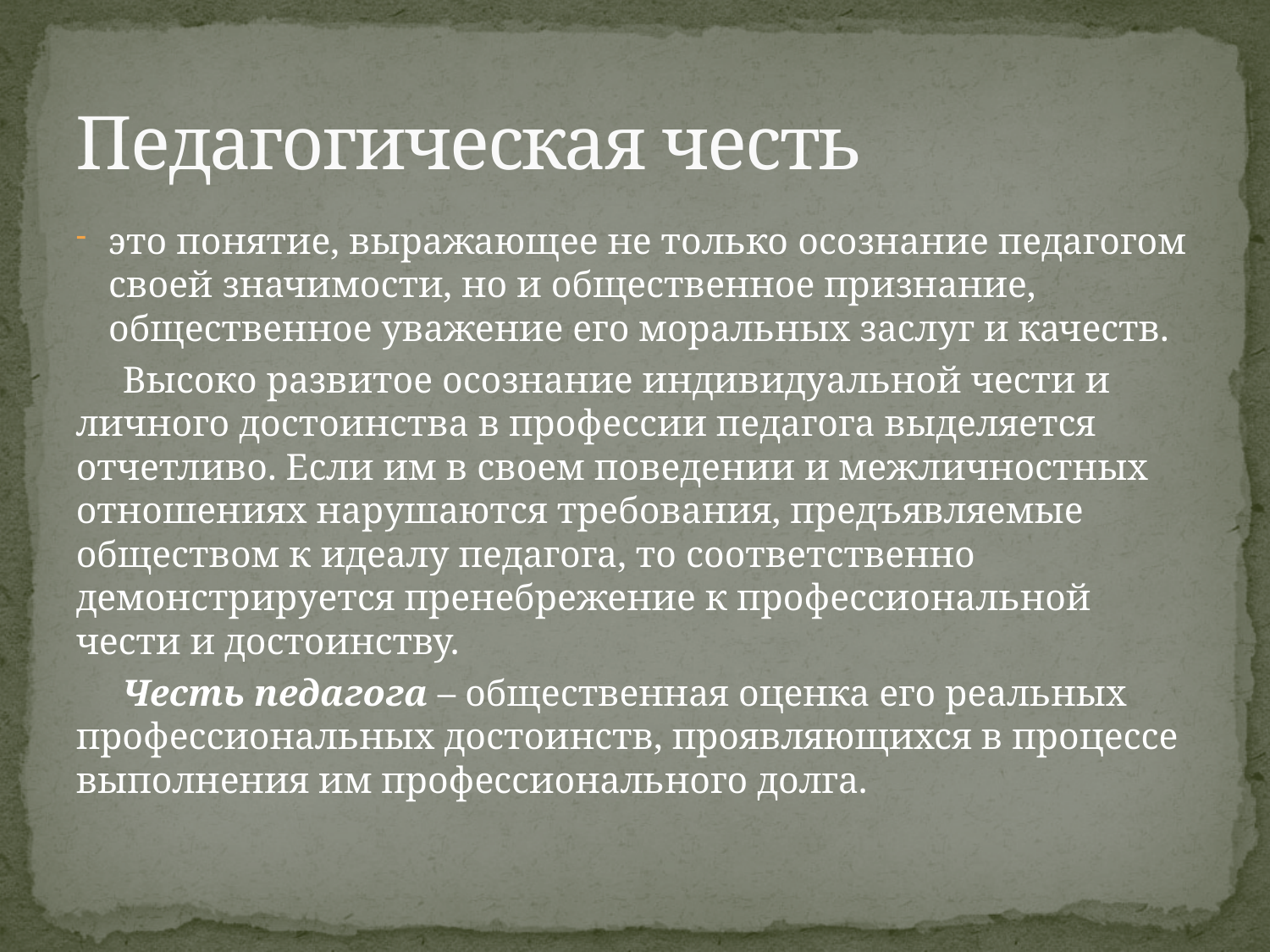

# Педагогическая честь
это понятие, выражающее не только осознание педагогом своей значимости, но и общественное признание, общественное уважение его моральных заслуг и качеств.
     Высоко развитое осознание индивидуальной чести и личного достоинства в профессии педагога выделяется отчетливо. Если им в своем поведении и межличностных отношениях нарушаются требования, предъявляемые обществом к идеалу педагога, то соответственно демонстрируется пренебрежение к профессиональной чести и достоинству.
     Честь педагога – общественная оценка его реальных профессиональных достоинств, проявляющихся в процессе выполнения им профессионального долга.